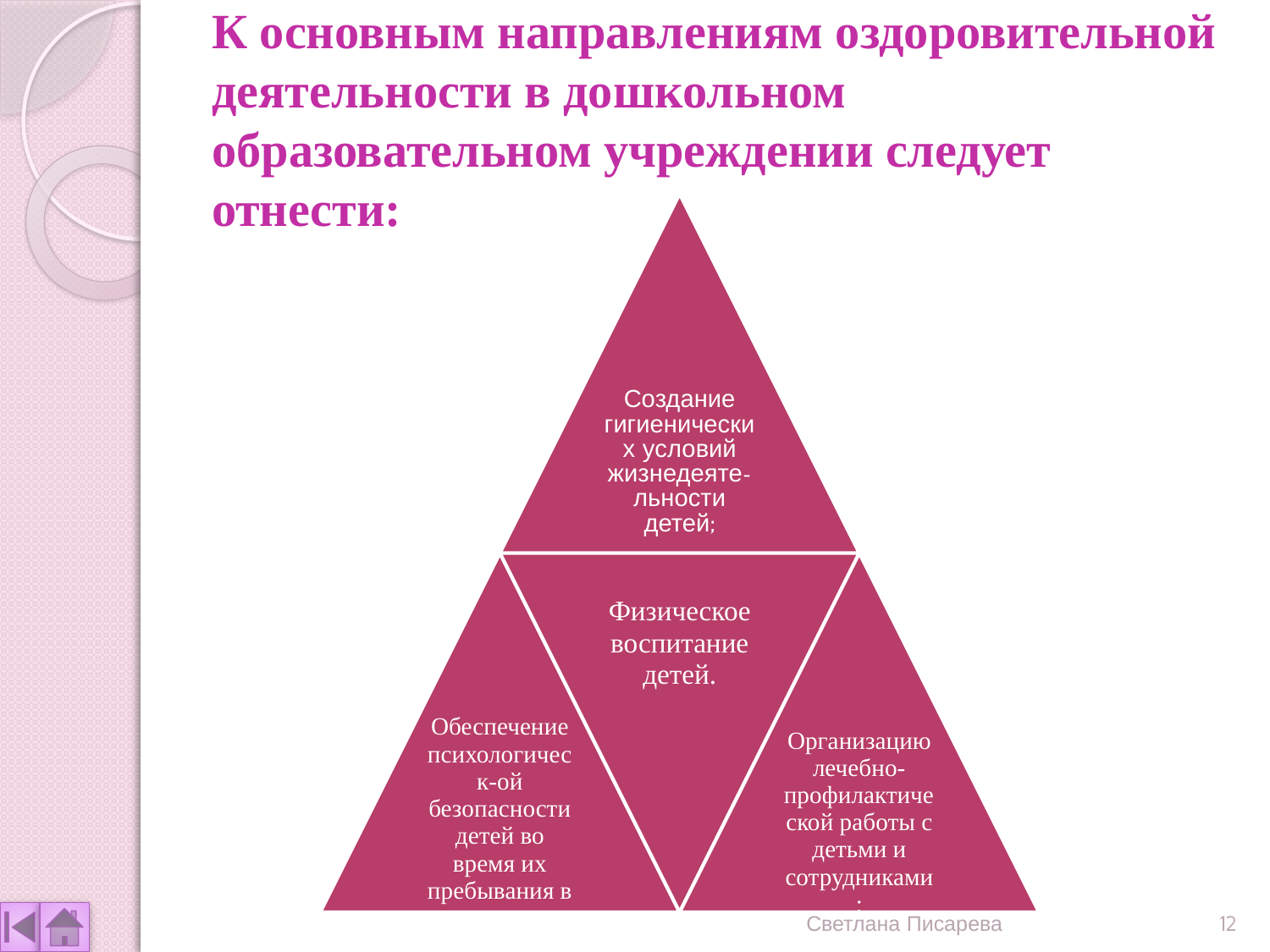

# К основным направлениям оздоровительной деятельности в дошкольном образовательном учреждении следует отнести:
Создание гигиенических условий жизнедеяте-
льности детей;
Обеспечение психологическ-ой безопасности детей во время их пребывания в детском саду;
Физическое воспитание детей.
Организацию лечебно-профилактической работы с детьми и сотрудниками;
Светлана Писарева
12